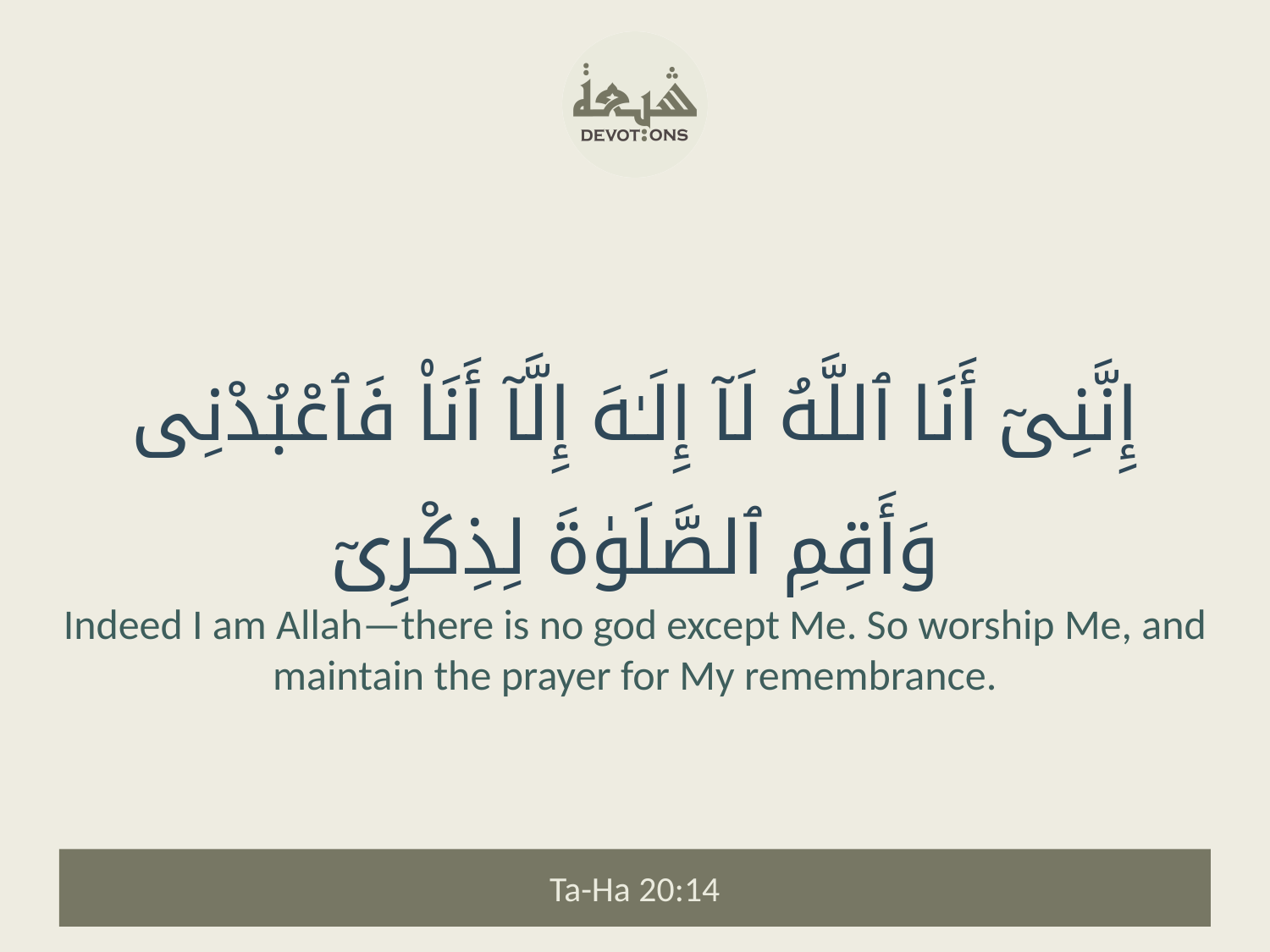

إِنَّنِىٓ أَنَا ٱللَّهُ لَآ إِلَـٰهَ إِلَّآ أَنَا۠ فَٱعْبُدْنِى وَأَقِمِ ٱلصَّلَوٰةَ لِذِكْرِىٓ
Indeed I am Allah—there is no god except Me. So worship Me, and maintain the prayer for My remembrance.
Ta-Ha 20:14